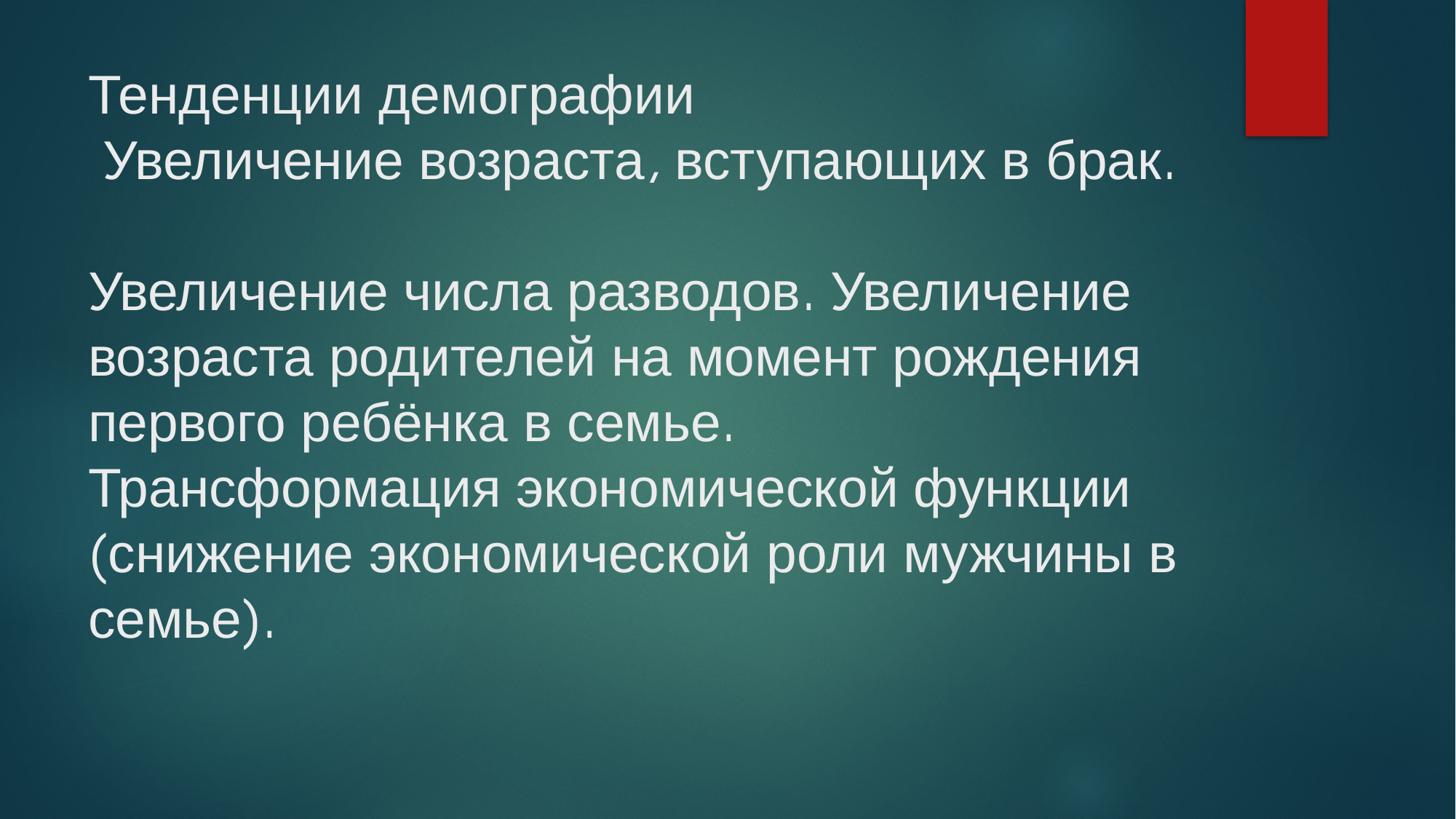

# Тенденции демографии Увеличение возраста, вступающих в брак. Увеличение числа разводов. Увеличение возраста родителей на момент рождения первого ребёнка в семье. Трансформация экономической функции (снижение экономической роли мужчины в семье).